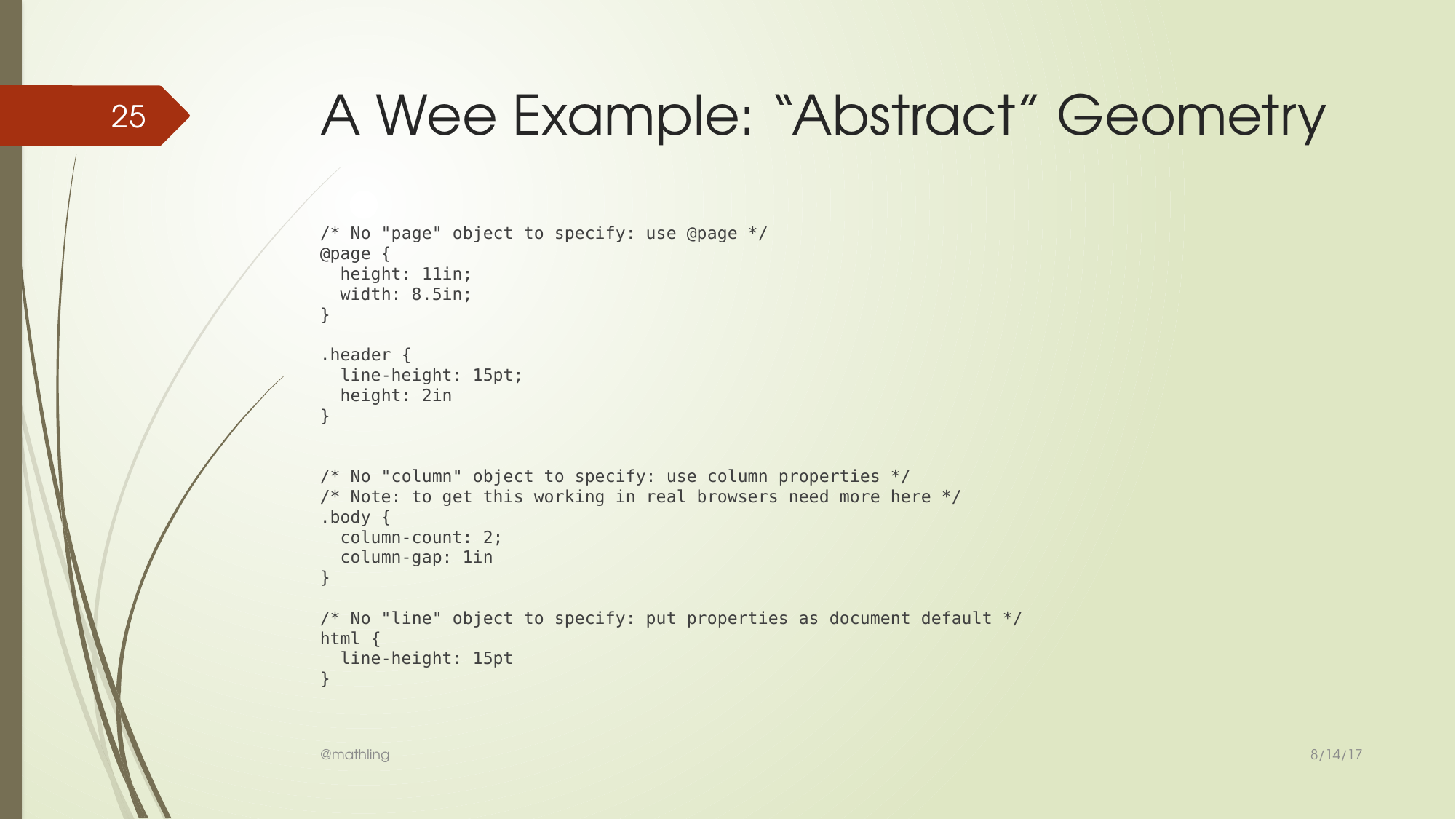

# A Wee Example: “Abstract” Geometry
25
/* No "page" object to specify: use @page */
@page {
  height: 11in;
  width: 8.5in;
}

.header {
  line-height: 15pt;
  height: 2in
}

/* No "column" object to specify: use column properties */
/* Note: to get this working in real browsers need more here */
.body {
  column-count: 2;
  column-gap: 1in
}

/* No "line" object to specify: put properties as document default */
html {
  line-height: 15pt
}
8/14/17
@mathling